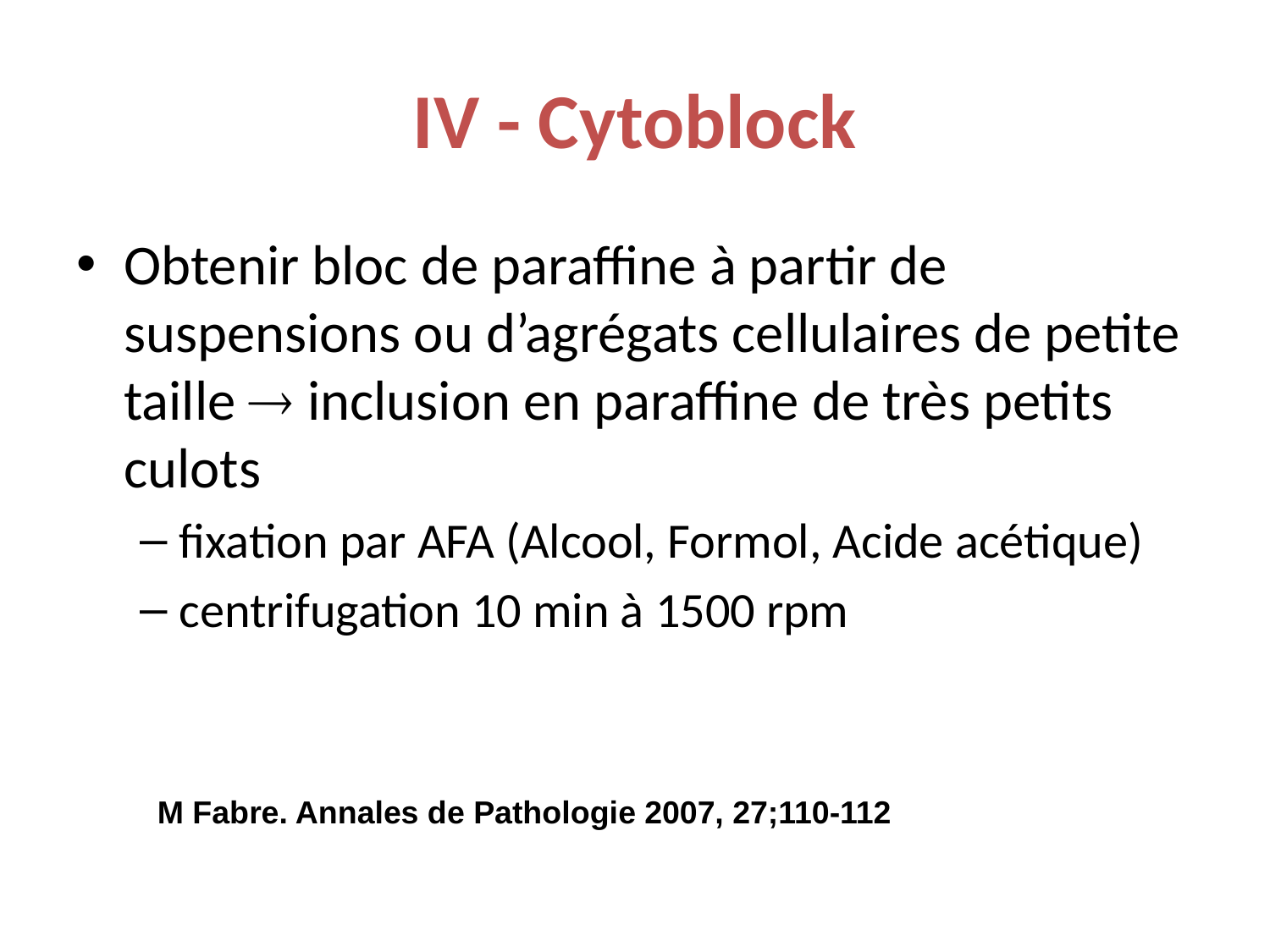

IV - Cytoblock
Obtenir bloc de paraffine à partir de suspensions ou d’agrégats cellulaires de petite taille → inclusion en paraffine de très petits culots
fixation par AFA (Alcool, Formol, Acide acétique)
centrifugation 10 min à 1500 rpm
M Fabre. Annales de Pathologie 2007, 27;110-112